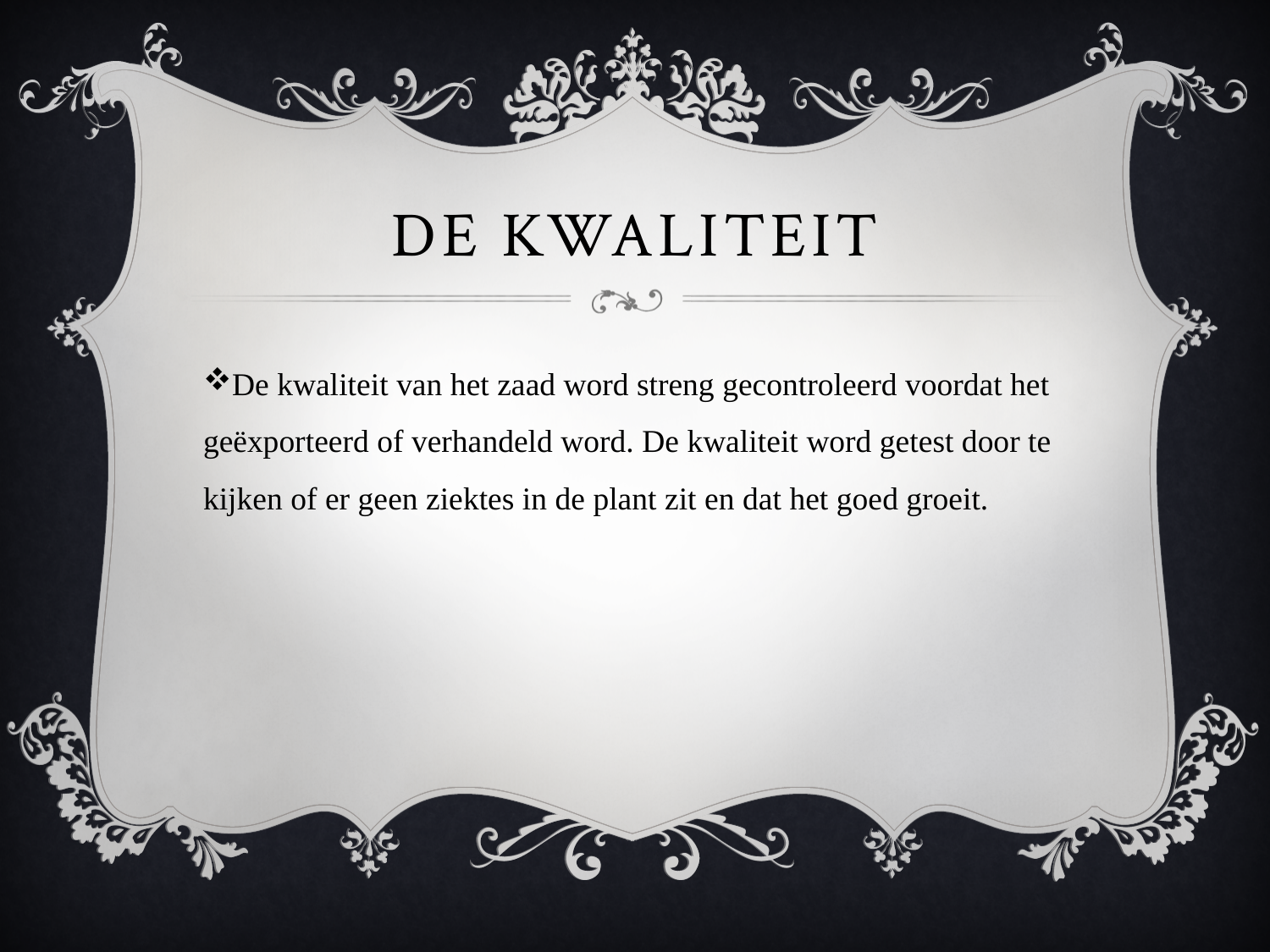

# De kwaliteit
De kwaliteit van het zaad word streng gecontroleerd voordat het geëxporteerd of verhandeld word. De kwaliteit word getest door te kijken of er geen ziektes in de plant zit en dat het goed groeit.